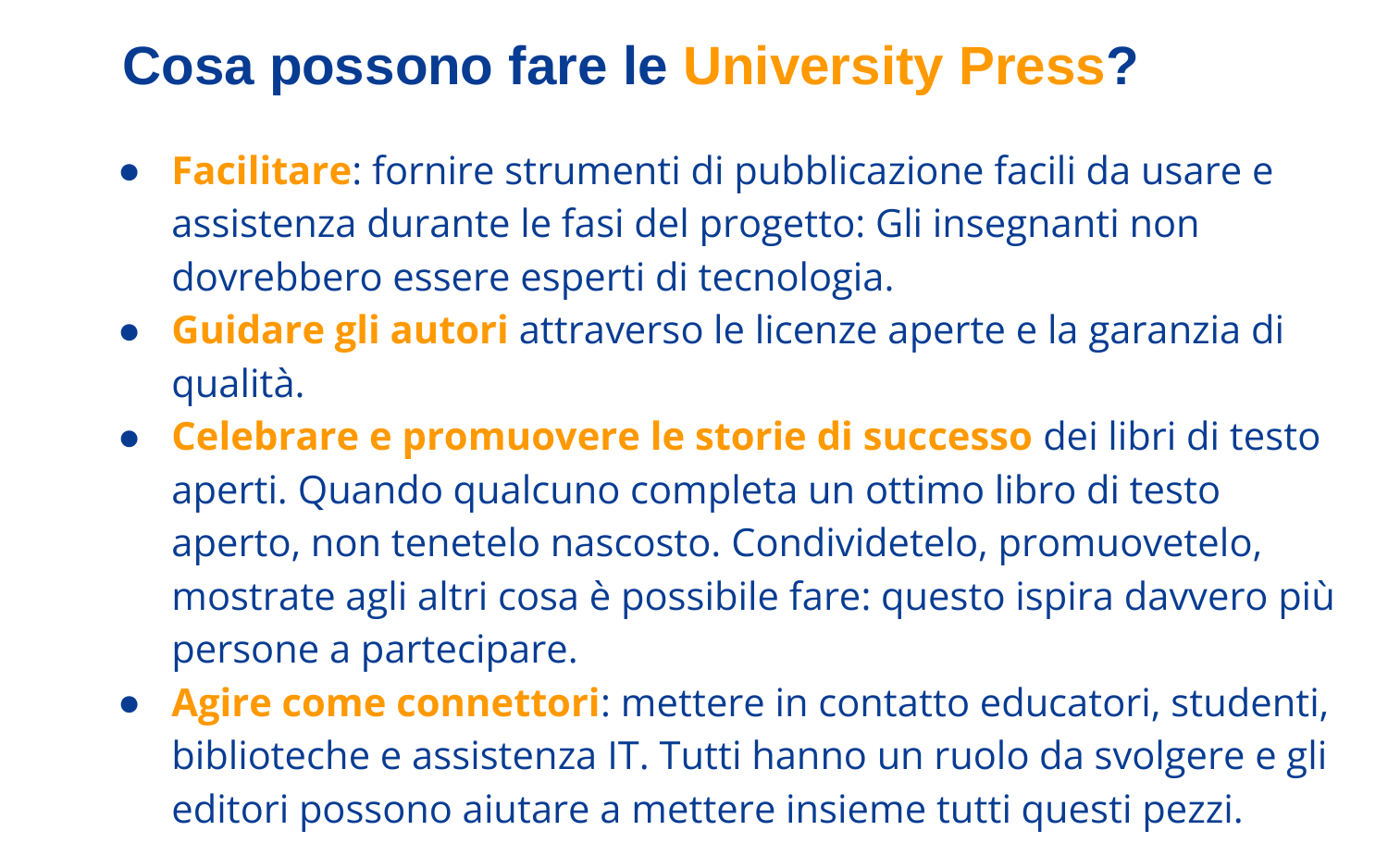

# Cosa possono fare le University Press?
Facilitare: fornire strumenti di pubblicazione facili da usare e assistenza durante le fasi del progetto: Gli insegnanti non dovrebbero essere esperti di tecnologia.
Guidare gli autori attraverso le licenze aperte e la garanzia di qualità.
Celebrare e promuovere le storie di successo dei libri di testo aperti. Quando qualcuno completa un ottimo libro di testo aperto, non tenetelo nascosto. Condividetelo, promuovetelo, mostrate agli altri cosa è possibile fare: questo ispira davvero più persone a partecipare.
Agire come connettori: mettere in contatto educatori, studenti, biblioteche e assistenza IT. Tutti hanno un ruolo da svolgere e gli editori possono aiutare a mettere insieme tutti questi pezzi.